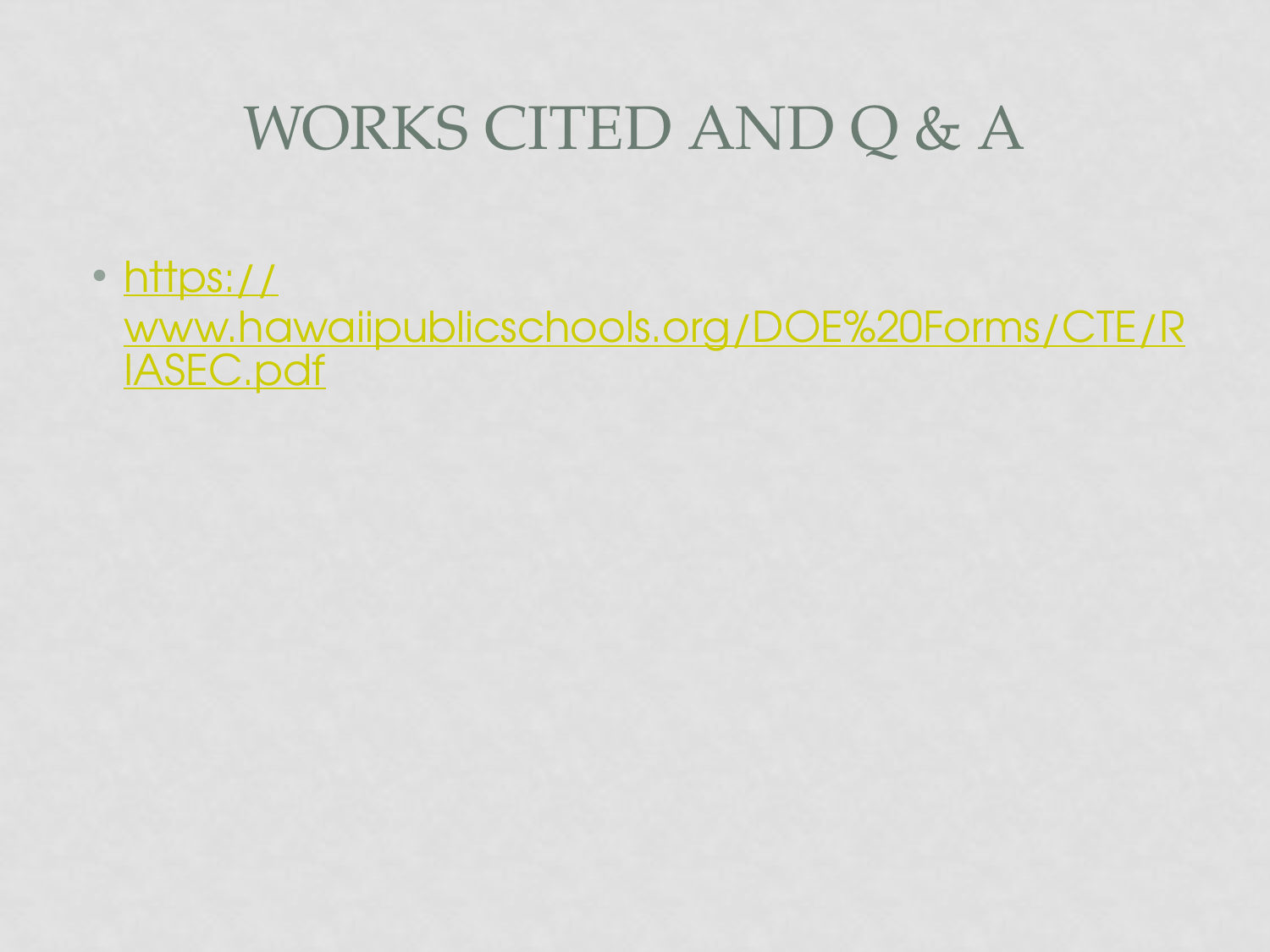

# Works cited and Q & A
https://www.hawaiipublicschools.org/DOE%20Forms/CTE/RIASEC.pdf